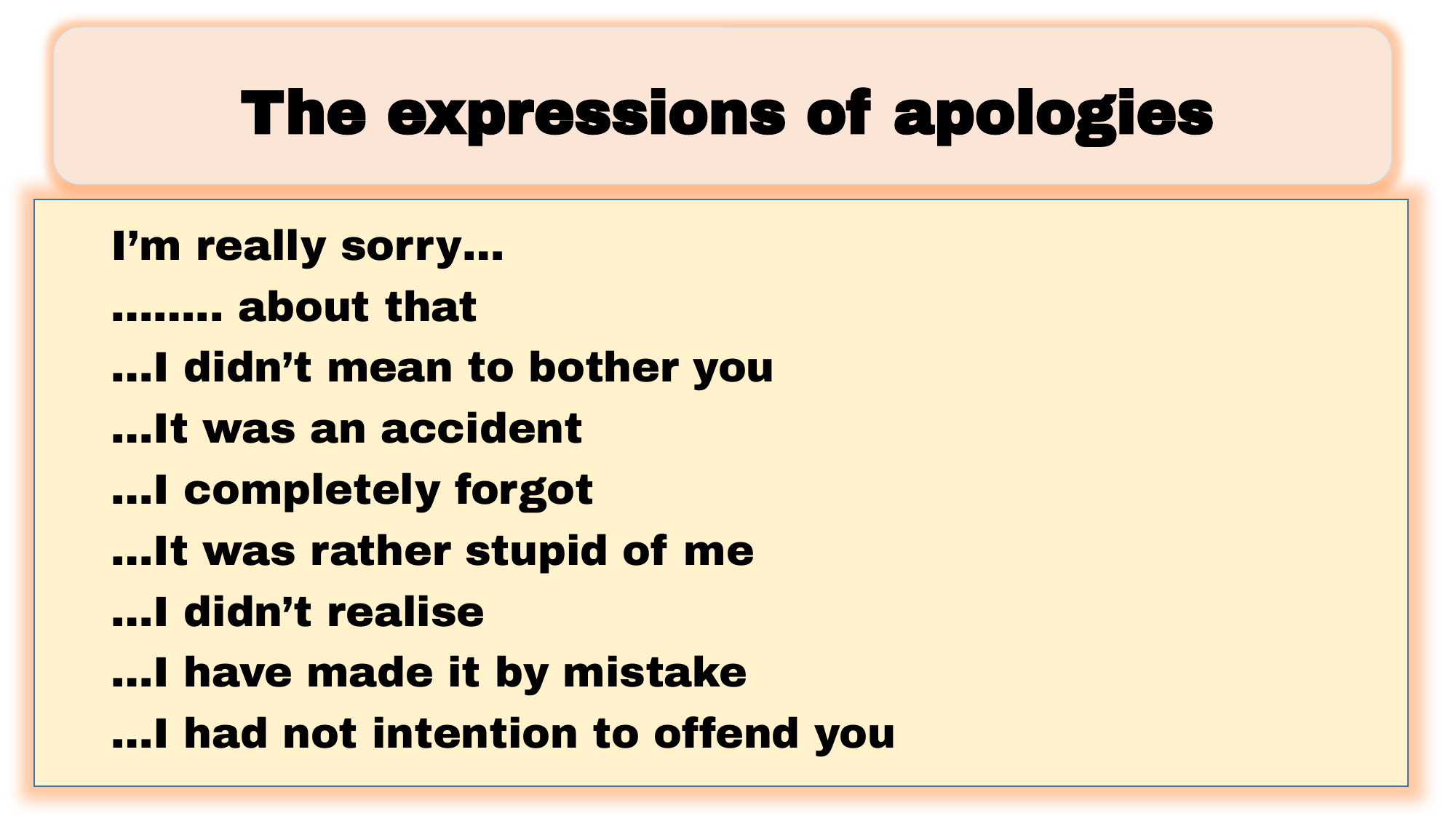

# The expressions of apologies

I’m really sorry…
…….. about that
…I didn’t mean to bother you
…It was an accident
…I completely forgot
…It was rather stupid of me
…I didn’t realise
…I have made it by mistake
…I had not intention to offend you